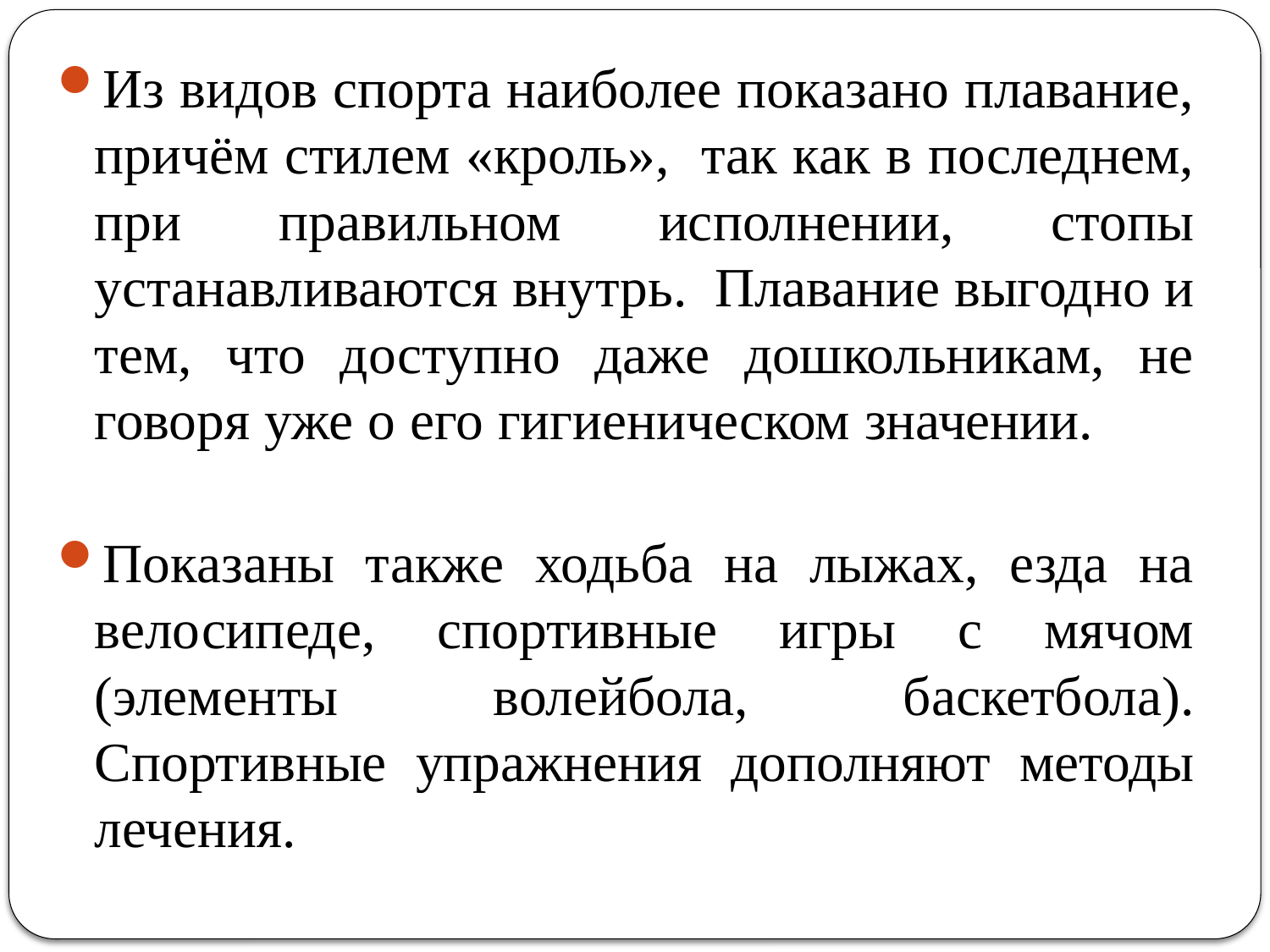

Из видов спорта наиболее показано плавание, причём стилем «кроль»,  так как в последнем, при правильном исполнении, стопы устанавливаются внутрь.  Плавание выгодно и тем, что доступно даже дошкольникам, не говоря уже о его гигиеническом значении.
Показаны также ходьба на лыжах, езда на велосипеде, спортивные игры с мячом (элементы волейбола, баскетбола). Спортивные упражнения дополняют методы лечения.